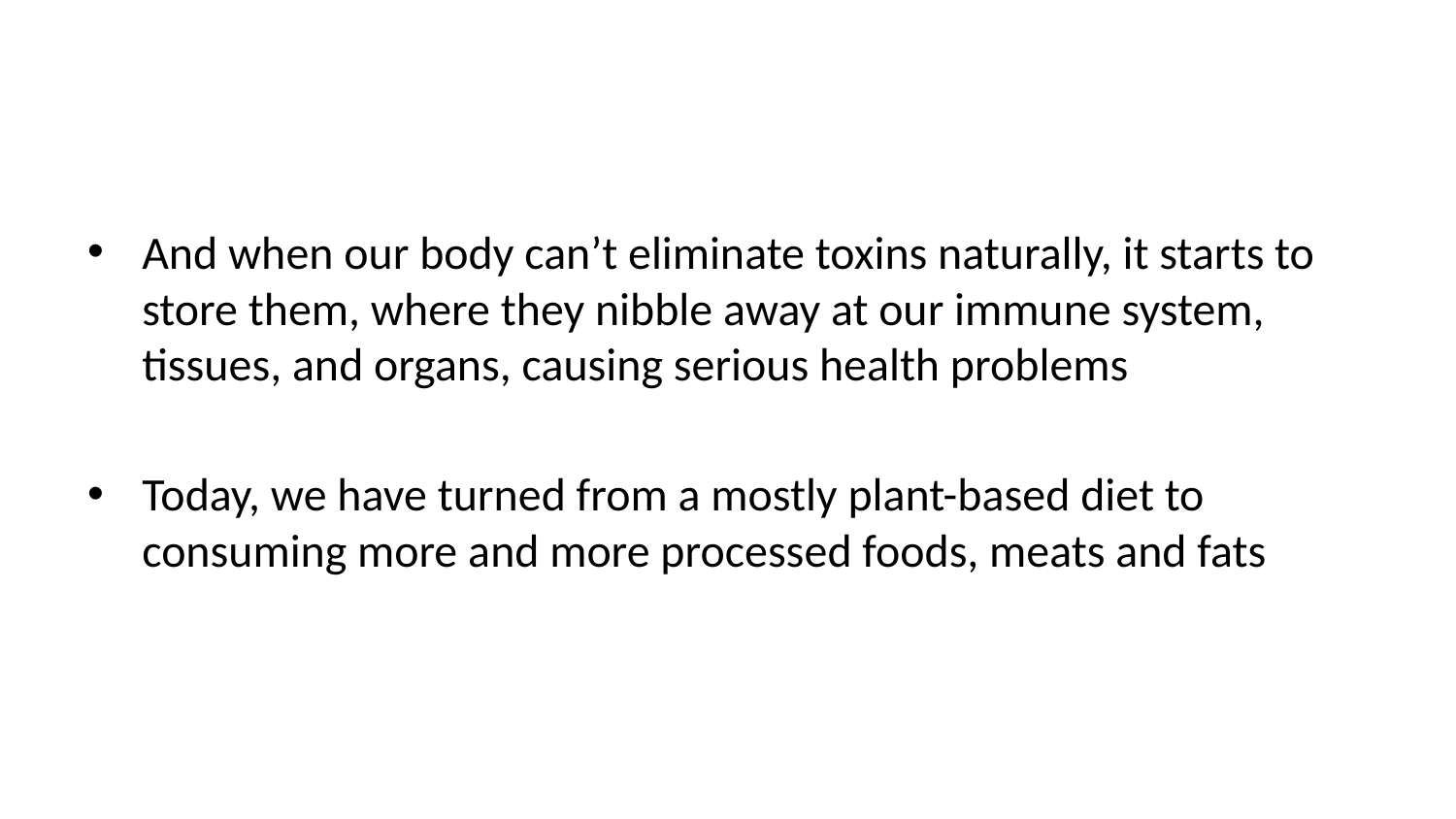

And when our body can’t eliminate toxins naturally, it starts to store them, where they nibble away at our immune system, tissues, and organs, causing serious health problems

Today, we have turned from a mostly plant-based diet to consuming more and more processed foods, meats and fats